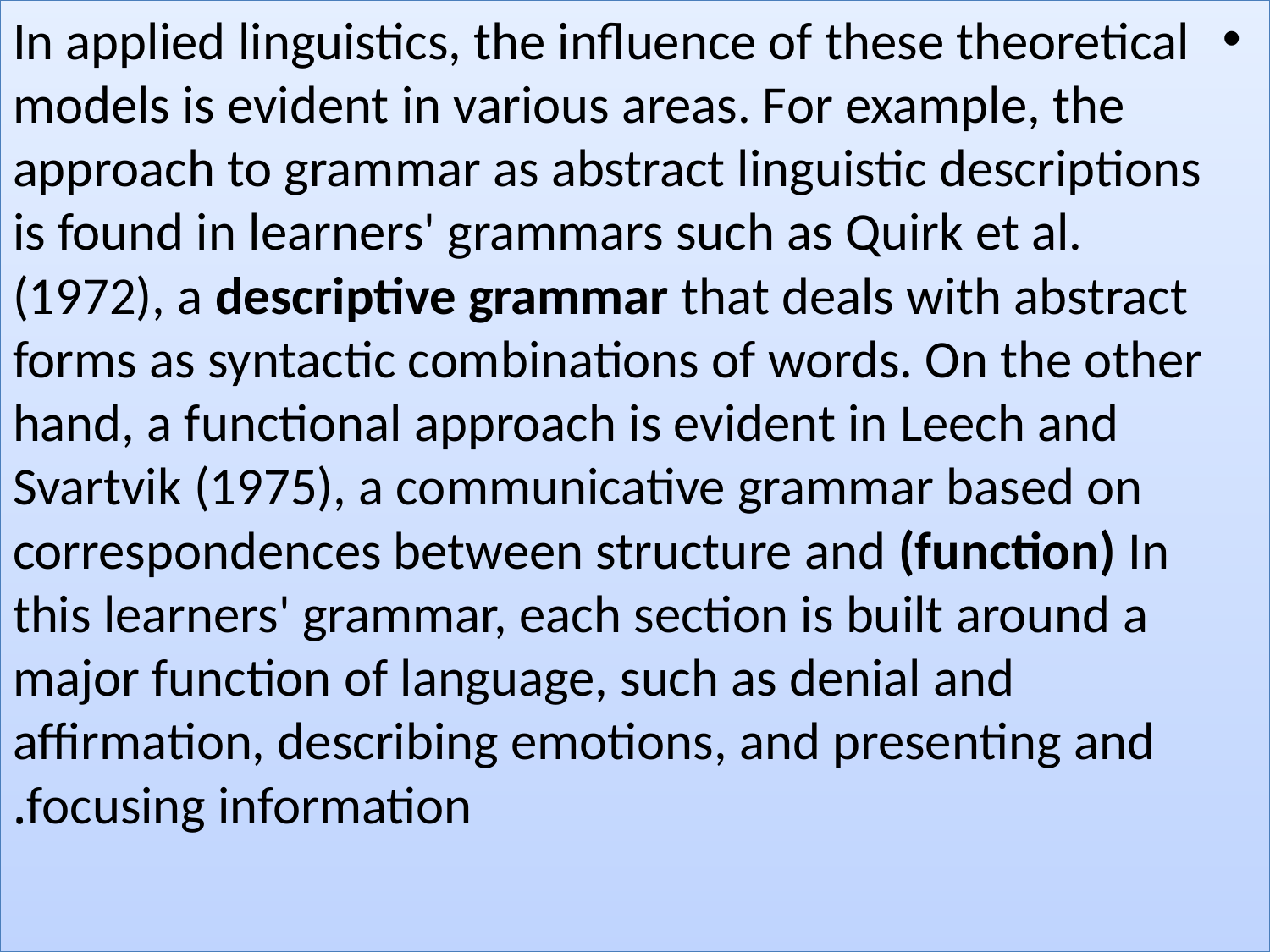

In applied linguistics, the influence of these theoretical models is evident in various areas. For example, the approach to grammar as abstract linguistic descriptions is found in learners' grammars such as Quirk et al. (1972), a descriptive grammar that deals with abstract forms as syntactic combinations of words. On the other hand, a functional approach is evident in Leech and Svartvik (1975), a communicative grammar based on correspondences between structure and (function) In this learners' grammar, each section is built around a major function of language, such as denial and affirmation, describing emotions, and presenting and focusing information.